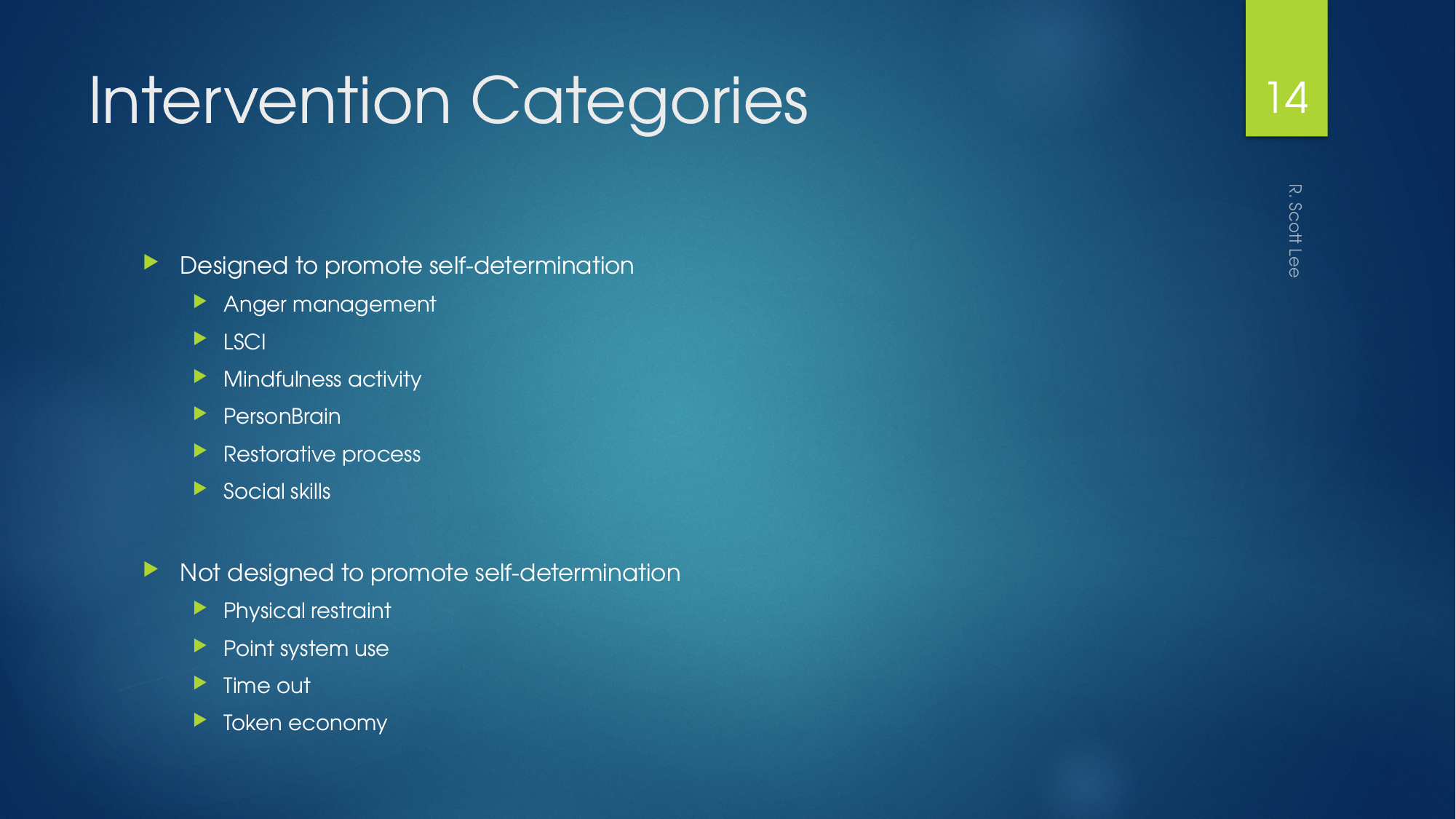

14
# Intervention Categories
Designed to promote self-determination
Anger management
LSCI
Mindfulness activity
PersonBrain
Restorative process
Social skills

Not designed to promote self-determination
Physical restraint
Point system use
Time out
Token economy
R. Scott Lee